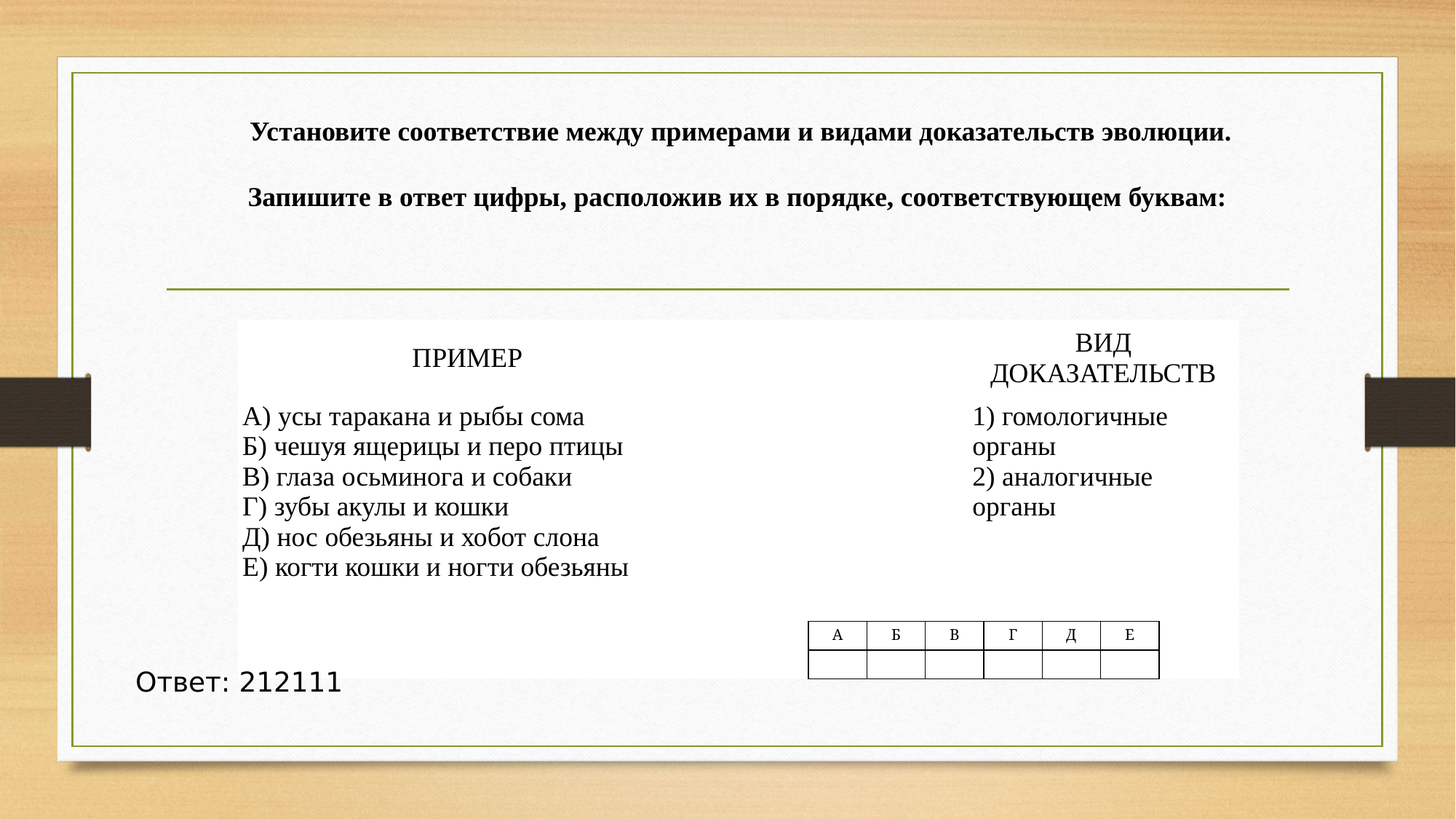

# Установите соответствие между примерами и видами доказательств эволюции.

Запишите в ответ цифры, расположив их в порядке, соответствующем буквам:
| ПРИМЕР |  | ВИД ДОКАЗАТЕЛЬСТВ |
| --- | --- | --- |
| А) усы таракана и рыбы сома Б) чешуя ящерицы и перо птицы В) глаза осьминога и собаки Г) зубы акулы и кошки Д) нос обезьяны и хобот слона Е) когти кошки и ногти обезьяны |  | 1) гомологичные органы 2) аналогичные органы |
| А | Б | В | Г | Д | Е |
| --- | --- | --- | --- | --- | --- |
|  |  |  |  |  |  |
Ответ: 212111